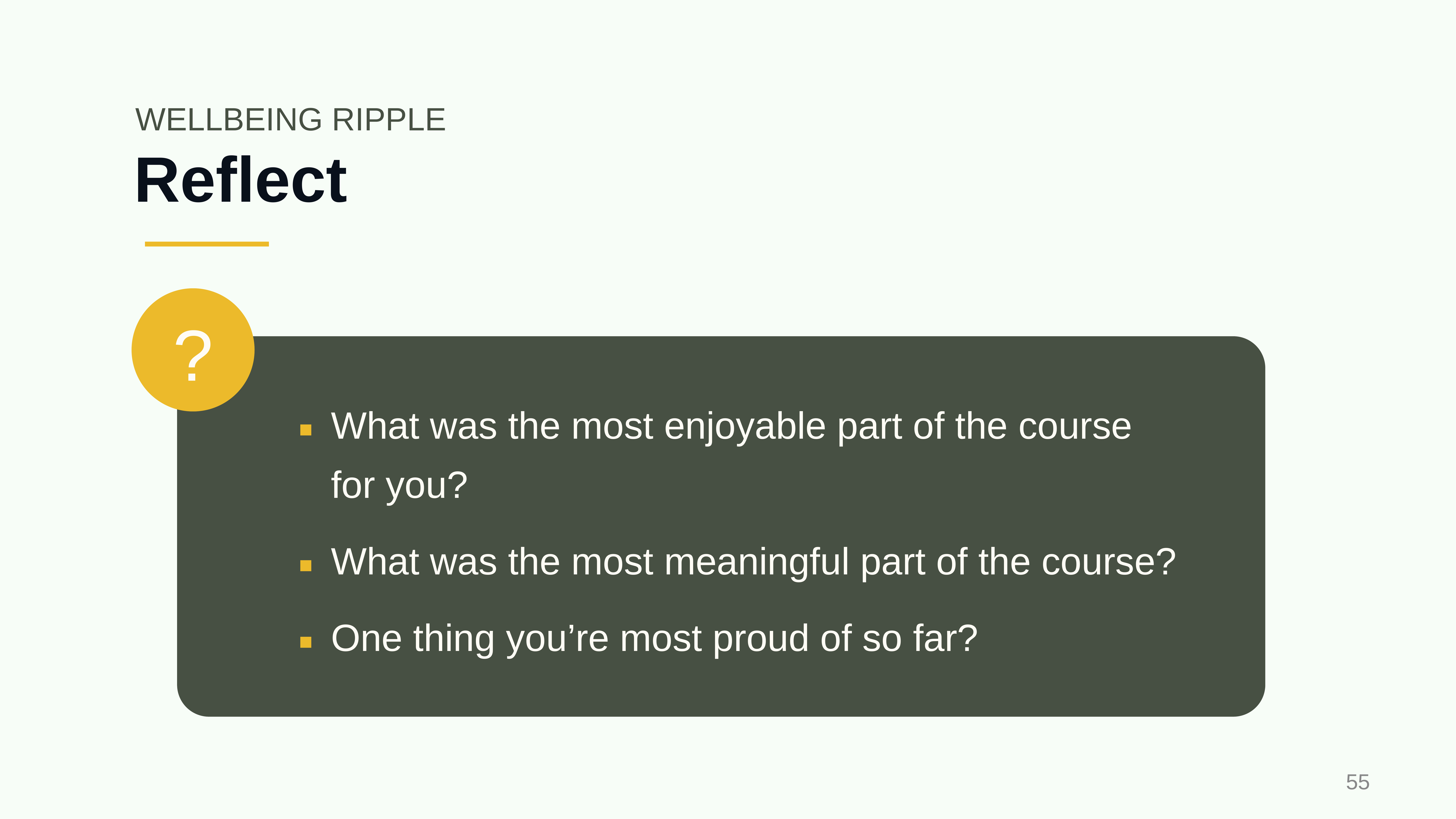

WELLBEING RIPPLE
# Reflect

?

What was the most enjoyable part of the course for you?
What was the most meaningful part of the course?
One thing you’re most proud of so far?
55